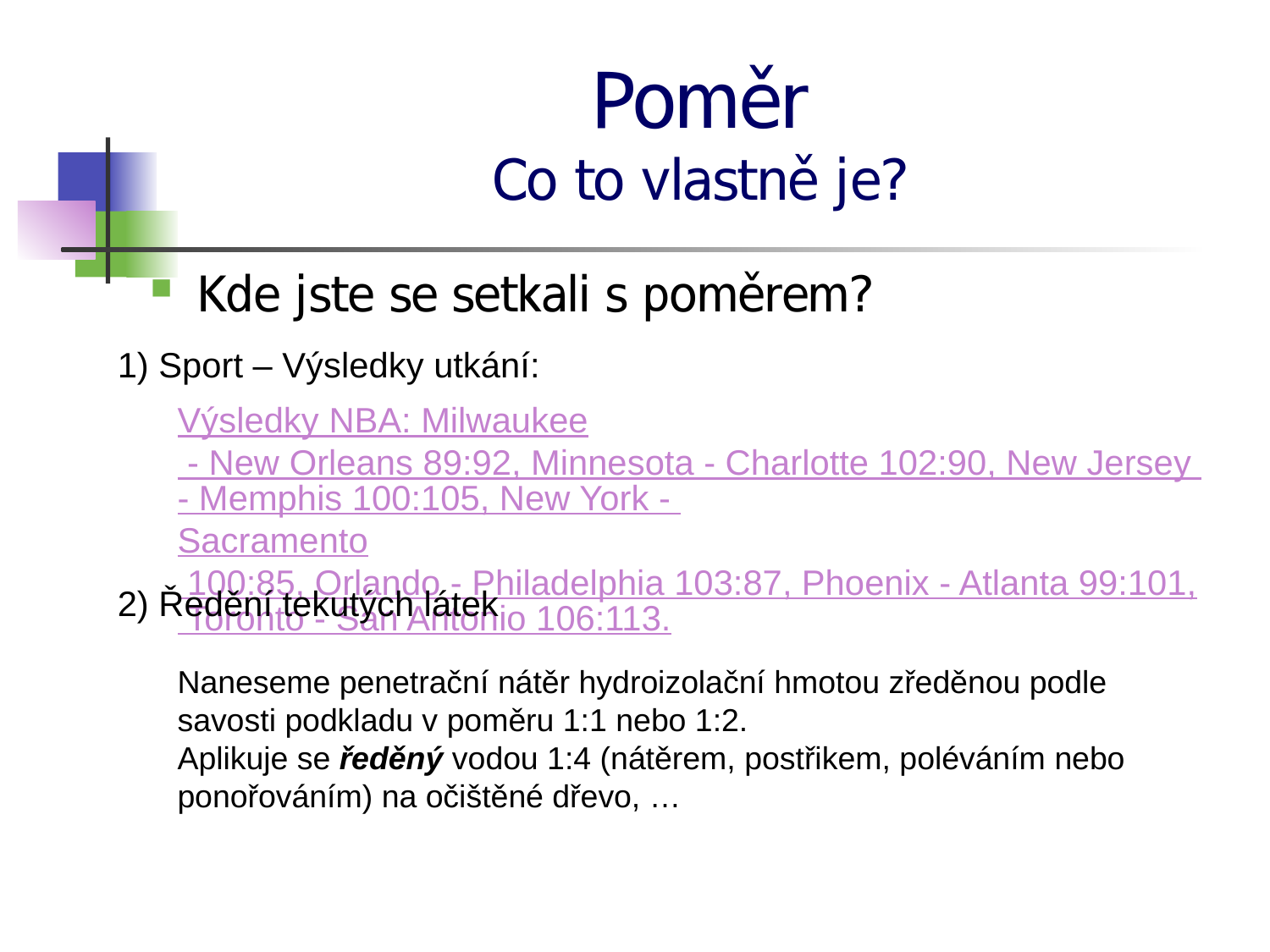

# Poměr Co to vlastně je?
Kde jste se setkali s poměrem?
1) Sport – Výsledky utkání:
Výsledky NBA: Milwaukee - New Orleans 89:92, Minnesota - Charlotte 102:90, New Jersey - Memphis 100:105, New York - Sacramento 100:85, Orlando - Philadelphia 103:87, Phoenix - Atlanta 99:101, Toronto - San Antonio 106:113.
2) Ředění tekutých látek
Naneseme penetrační nátěr hydroizolační hmotou zředěnou podle savosti podkladu v poměru 1:1 nebo 1:2.
Aplikuje se ředěný vodou 1:4 (nátěrem, postřikem, poléváním nebo ponořováním) na očištěné dřevo, …